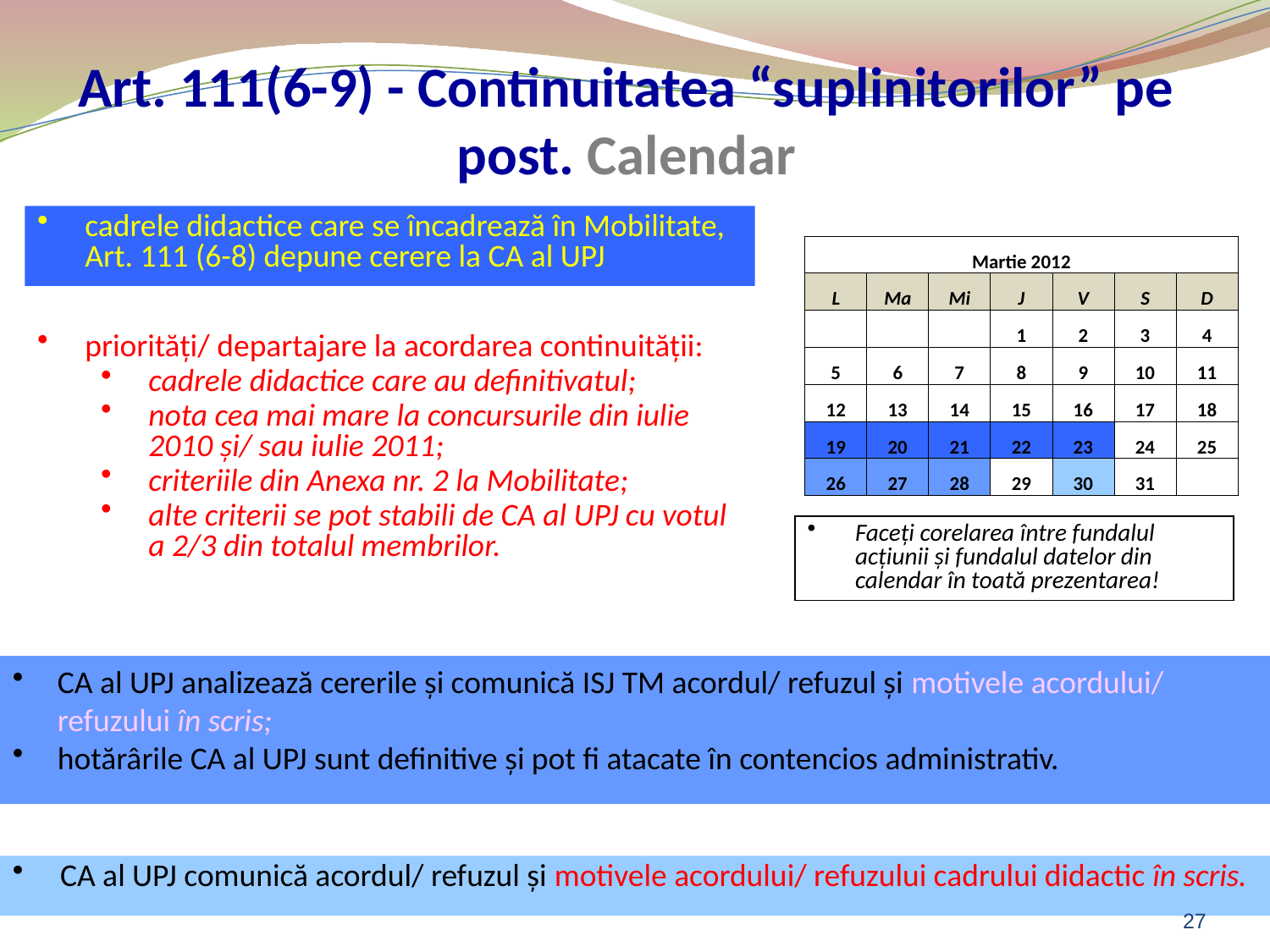

# Art. 111(6-9) - Continuitatea “suplinitorilor” pe post. Calendar
cadrele didactice care se încadrează în Mobilitate, Art. 111 (6-8) depune cerere la CA al UPJ
| Martie 2012 |  |  |  |  |  |  |
| --- | --- | --- | --- | --- | --- | --- |
| L | Ma | Mi | J | V | S | D |
|  |  |  | 1 | 2 | 3 | 4 |
| 5 | 6 | 7 | 8 | 9 | 10 | 11 |
| 12 | 13 | 14 | 15 | 16 | 17 | 18 |
| 19 | 20 | 21 | 22 | 23 | 24 | 25 |
| 26 | 27 | 28 | 29 | 30 | 31 |  |
priorităţi/ departajare la acordarea continuităţii:
cadrele didactice care au definitivatul;
nota cea mai mare la concursurile din iulie 2010 şi/ sau iulie 2011;
criteriile din Anexa nr. 2 la Mobilitate;
alte criterii se pot stabili de CA al UPJ cu votul a 2/3 din totalul membrilor.
Faceţi corelarea între fundalul acţiunii şi fundalul datelor din calendar în toată prezentarea!
CA al UPJ analizează cererile şi comunică ISJ TM acordul/ refuzul şi motivele acordului/ refuzului în scris;
hotărârile CA al UPJ sunt definitive şi pot fi atacate în contencios administrativ.
CA al UPJ comunică acordul/ refuzul şi motivele acordului/ refuzului cadrului didactic în scris.
27